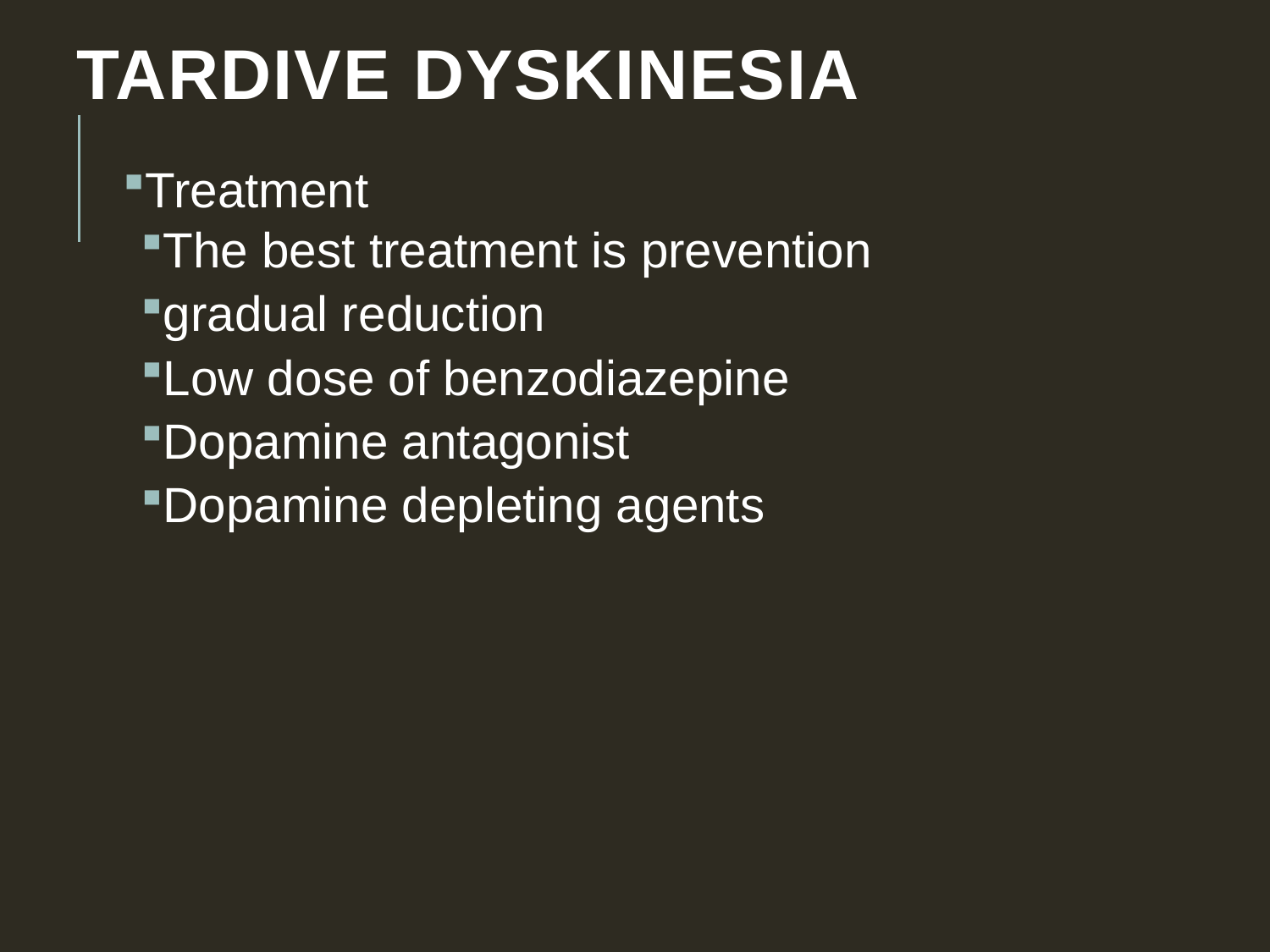

# Tardive dyskinesia
Treatment
The best treatment is prevention
gradual reduction
Low dose of benzodiazepine
Dopamine antagonist
Dopamine depleting agents